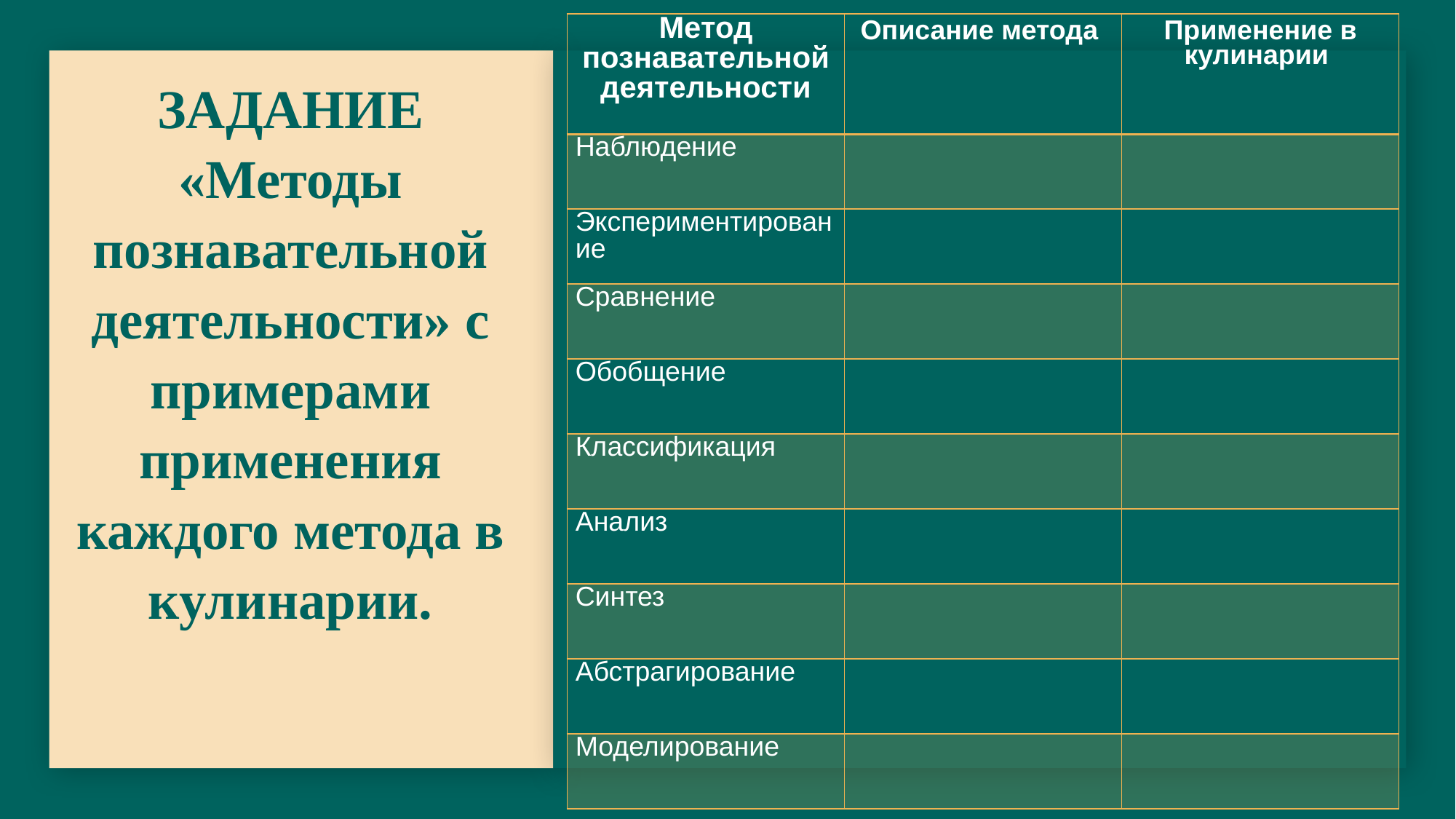

| Метод познавательной деятельности | Описание метода | Применение в кулинарии |
| --- | --- | --- |
| Наблюдение |  |  |
| Экспериментирование |  |  |
| Сравнение |  |  |
| Обобщение |  |  |
| Классификация |  |  |
| Анализ |  |  |
| Синтез |  |  |
| Абстрагирование |  |  |
| Моделирование |  |  |
# ЗАДАНИЕ «Методы познавательной деятельности» с примерами применения каждого метода в кулинарии.